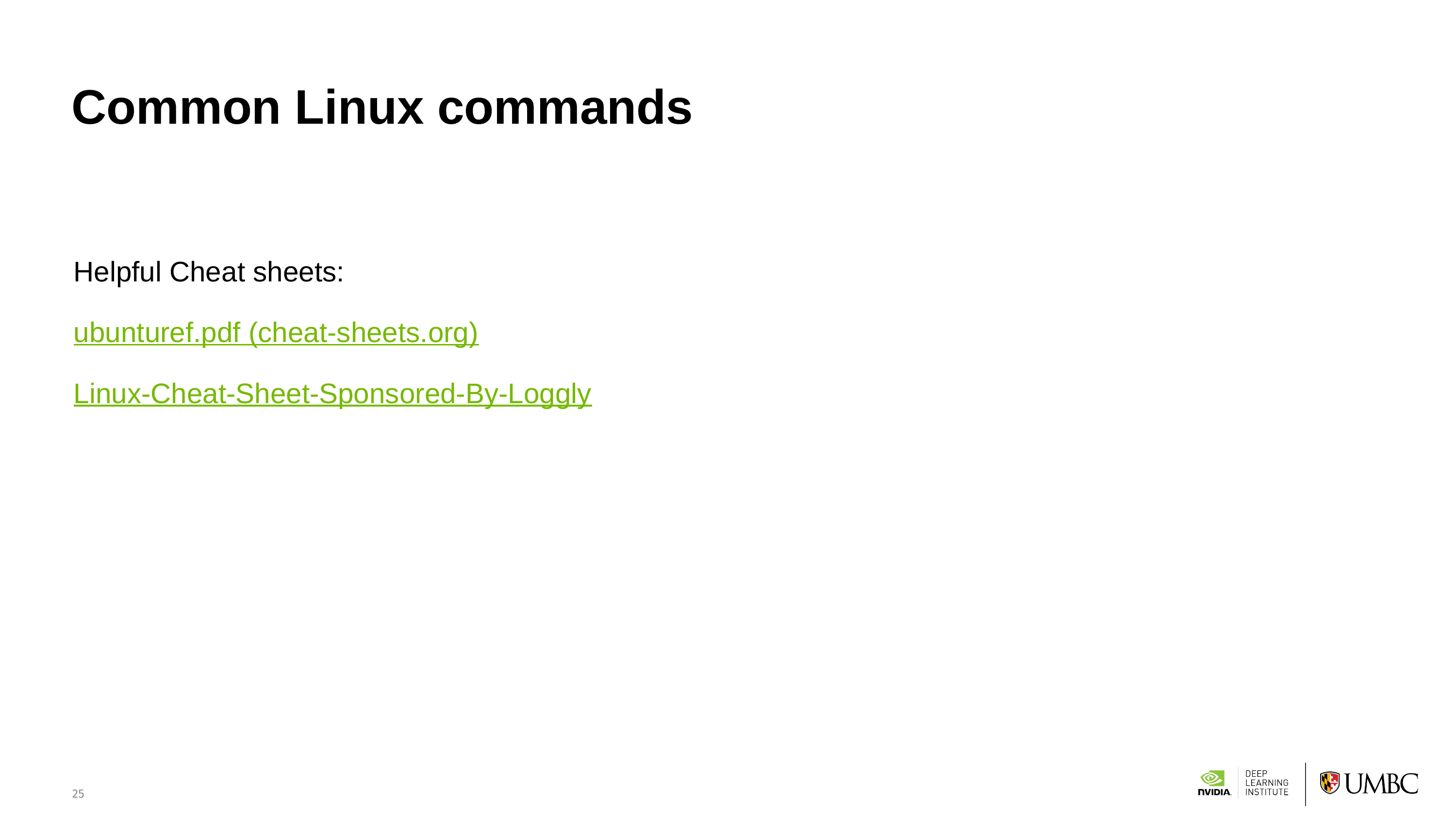

25
# Common Linux commands
Helpful Cheat sheets:
ubunturef.pdf (cheat-sheets.org)
Linux-Cheat-Sheet-Sponsored-By-Loggly